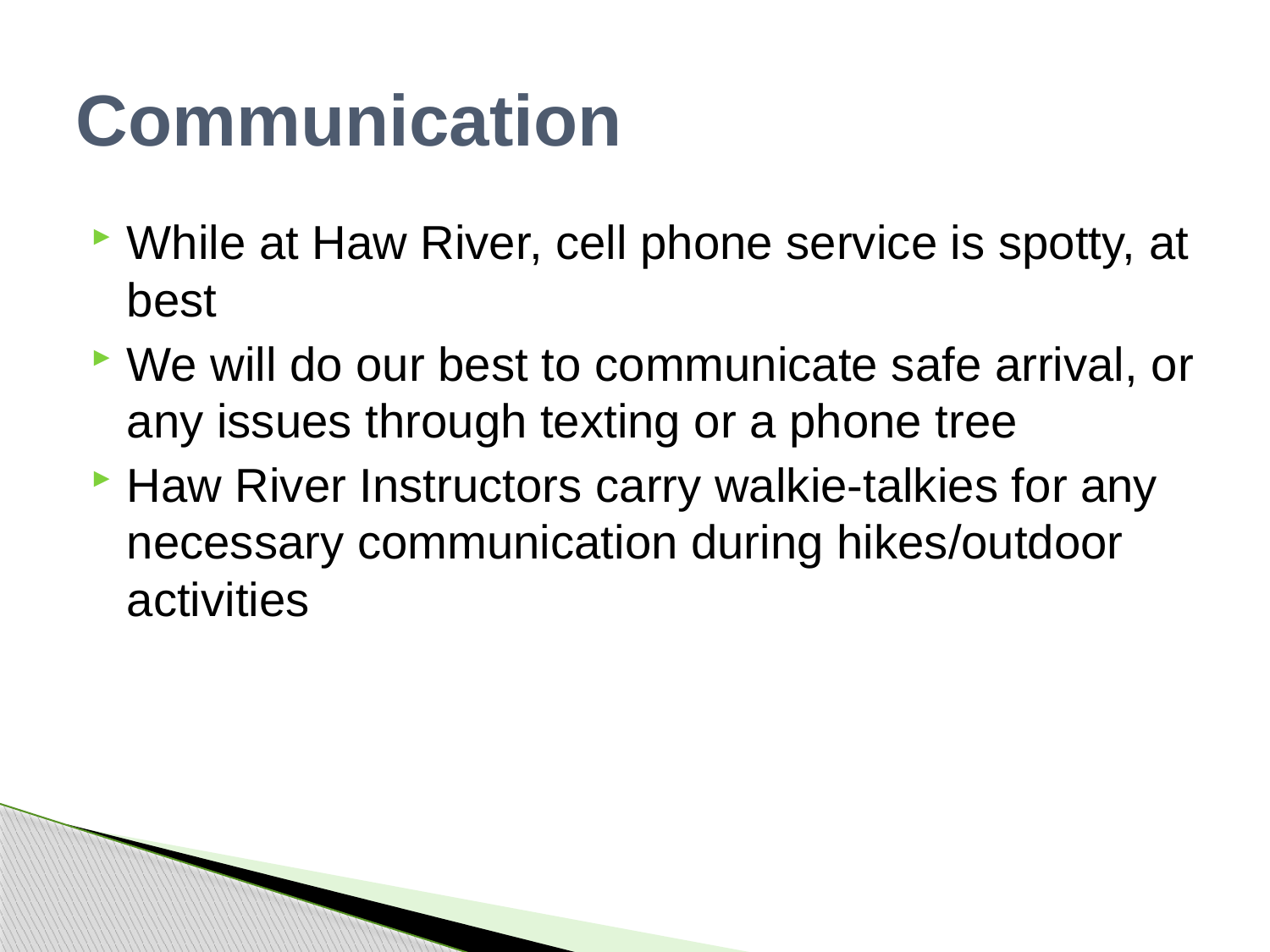

# Communication
While at Haw River, cell phone service is spotty, at best
We will do our best to communicate safe arrival, or any issues through texting or a phone tree
Haw River Instructors carry walkie-talkies for any necessary communication during hikes/outdoor activities